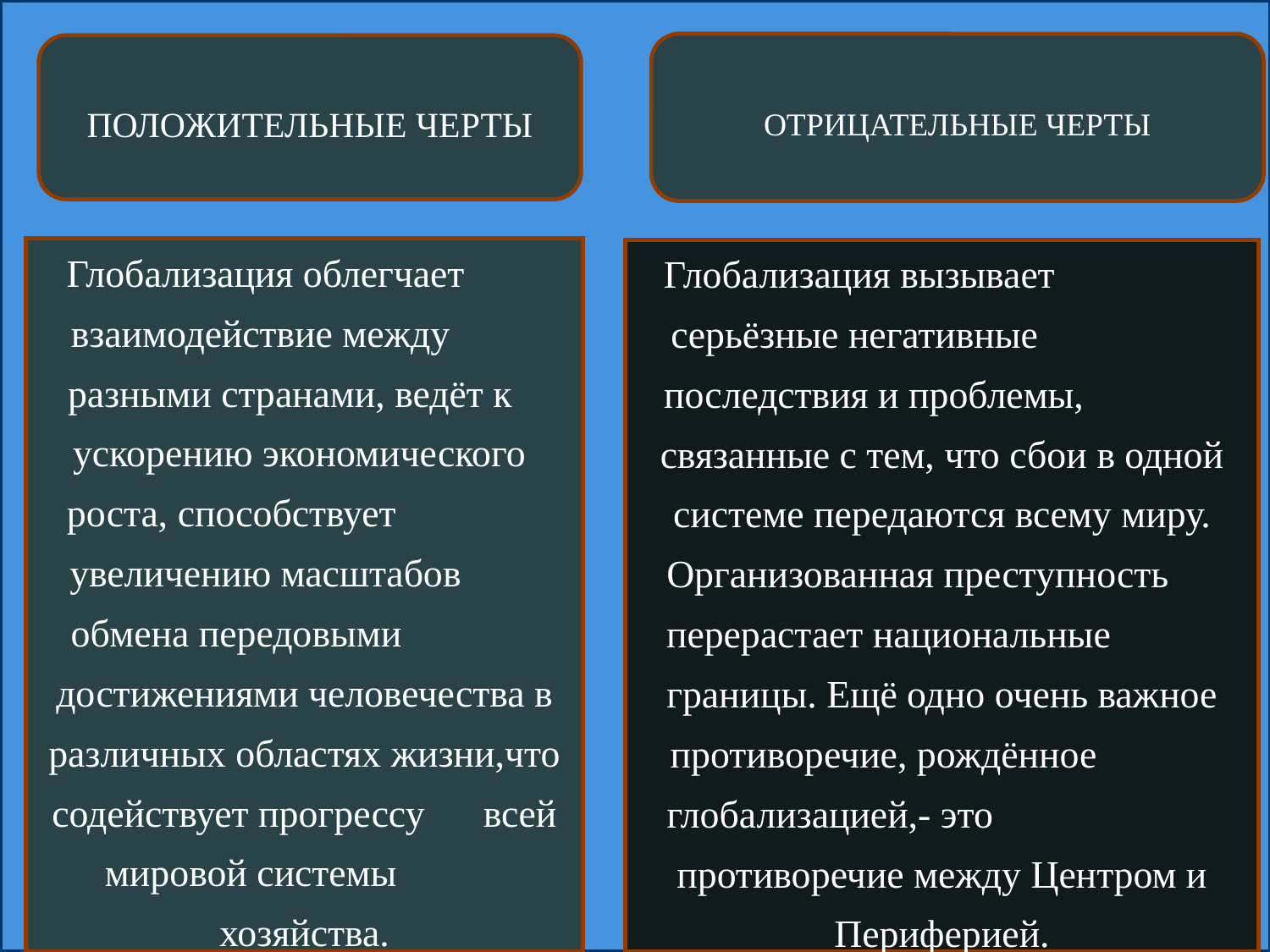

ОТРИЦАТЕЛЬНЫЕ ЧЕРТЫ
ПОЛОЖИТЕЛЬНЫЕ ЧЕРТЫ
Глобализация облегчает         взаимодействие между          разными странами, ведёт к    ускорению экономического  роста, способствует                увеличению масштабов         обмена передовыми               достижениями человечества в различных областях жизни,что содействует прогрессу      всей мировой системы            хозяйства.
Глобализация вызывает                  серьёзные негативные                   последствия и проблемы,               связанные с тем, что сбои в одной системе передаются всему миру. Организованная преступность      перерастает национальные            границы. Ещё одно очень важное противоречие, рождённое             глобализацией,- это                        противоречие между Центром и Периферией.